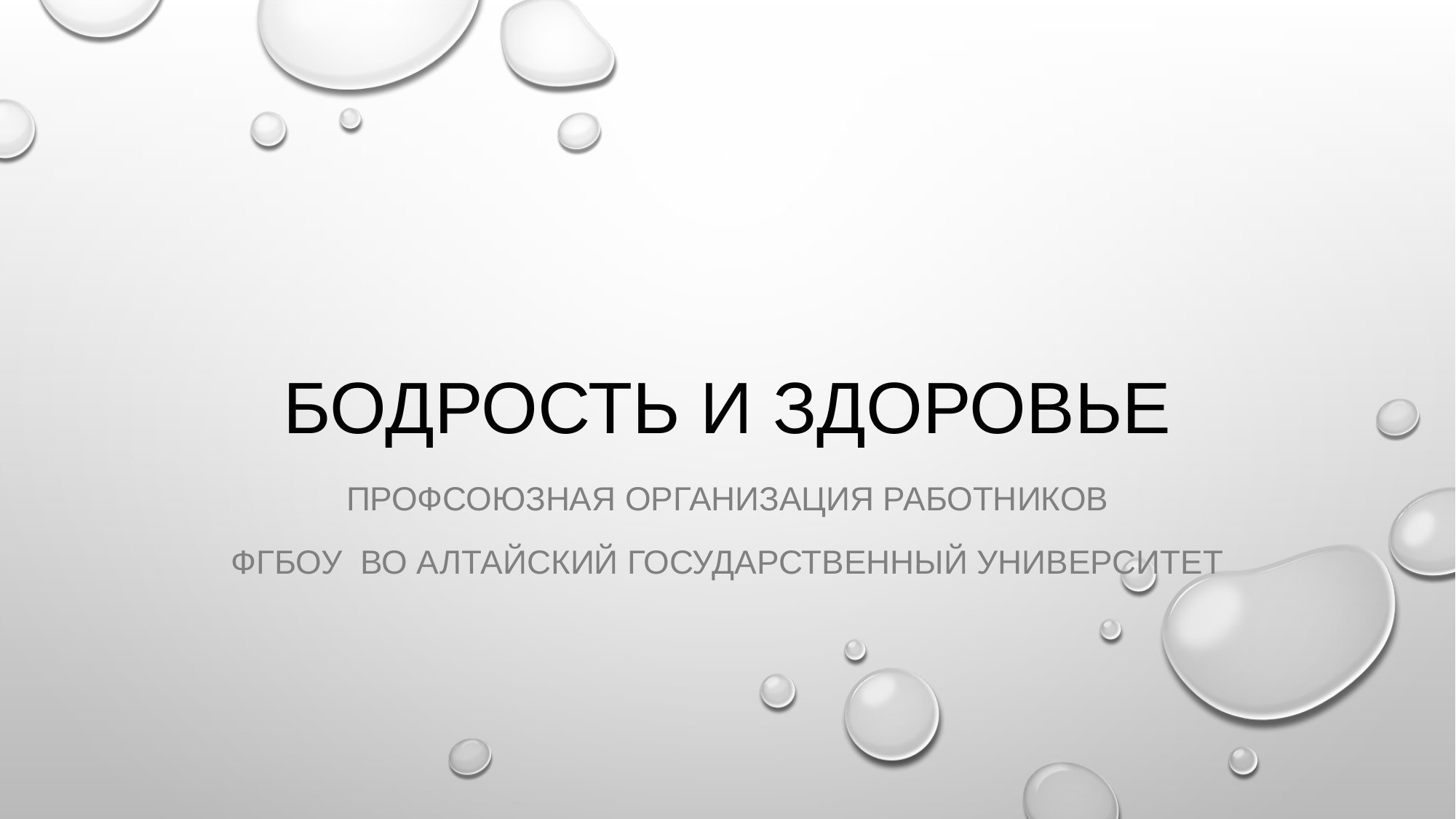

# Бодрость и здоровье
Профсоюзная организация работников
ФГБОу  во Алтайский государственный университет